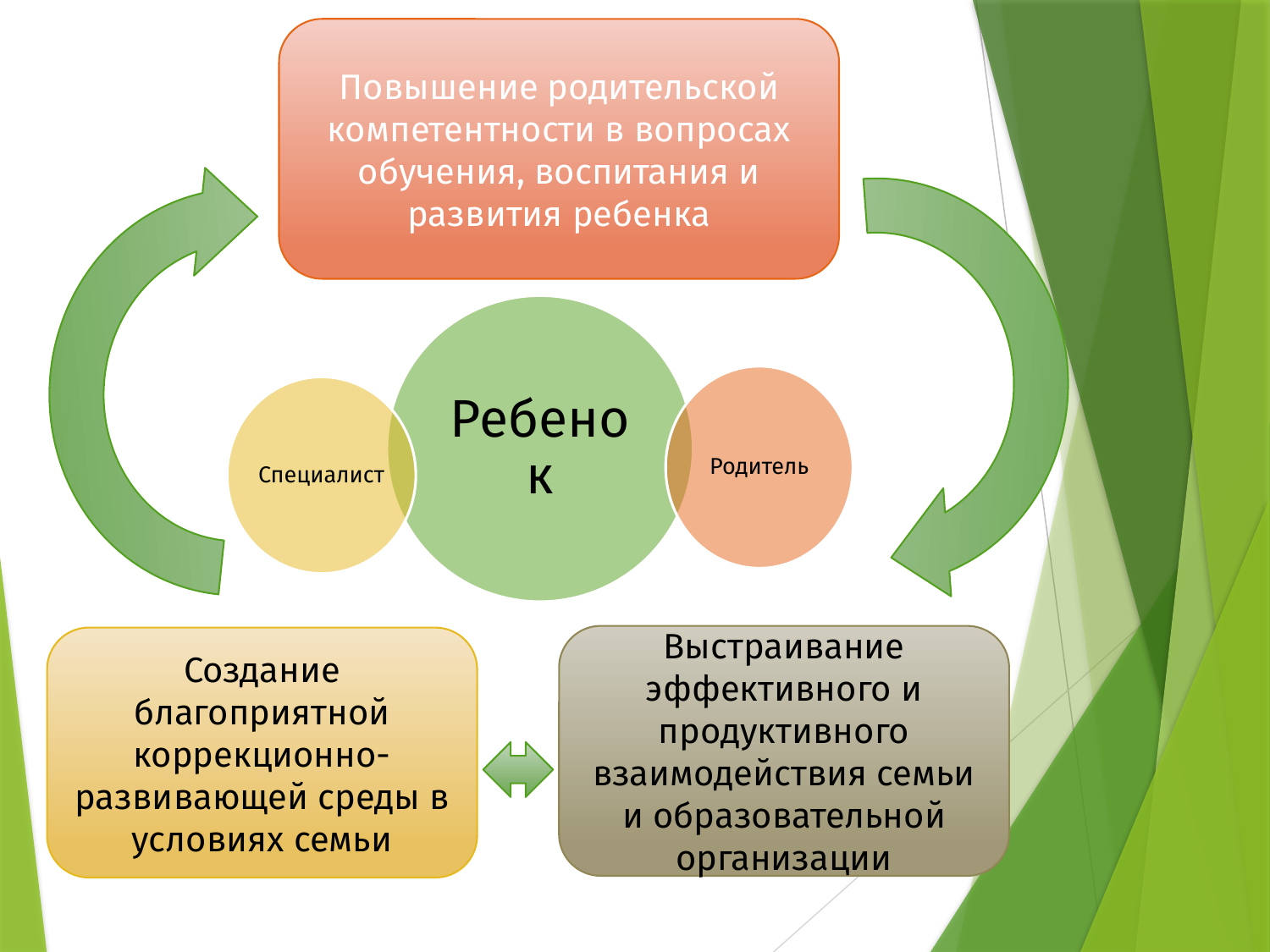

Повышение родительской компетентности в вопросах обучения, воспитания и развития ребенка

Ребенок
Специалист
Родитель

Выстраивание эффективного и продуктивного взаимодействия семьи и образовательной организации
Создание благоприятной коррекционно-развивающей среды в условиях семьи